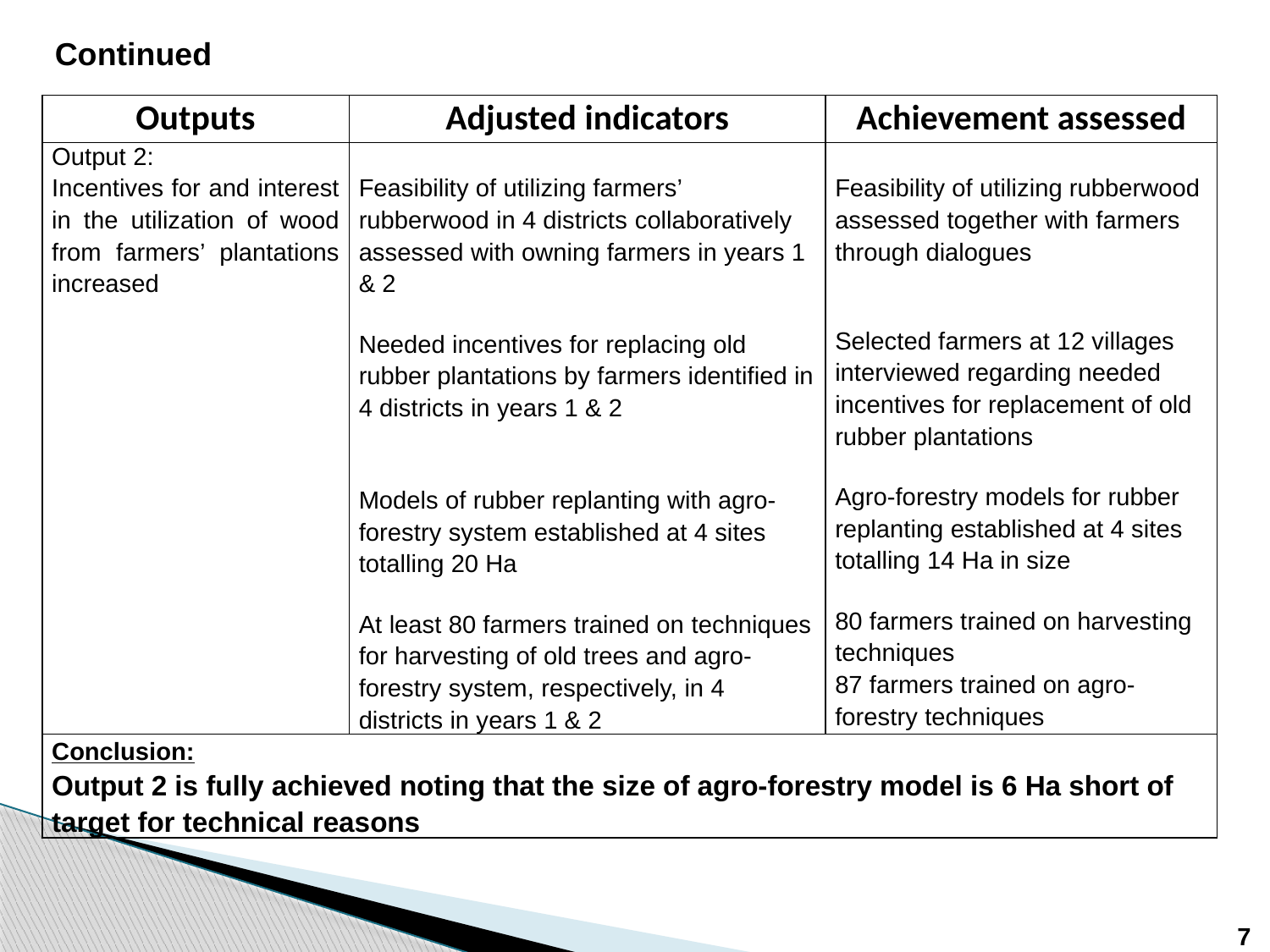

Continued
| Outputs | Adjusted indicators | Achievement assessed |
| --- | --- | --- |
| Output 2: Incentives for and interest in the utilization of wood from farmers’ plantations increased | Feasibility of utilizing farmers’ rubberwood in 4 districts collaboratively assessed with owning farmers in years 1 & 2 Needed incentives for replacing old rubber plantations by farmers identified in 4 districts in years 1 & 2 Models of rubber replanting with agro-forestry system established at 4 sites totalling 20 Ha At least 80 farmers trained on techniques for harvesting of old trees and agro-forestry system, respectively, in 4 districts in years 1 & 2 | Feasibility of utilizing rubberwood assessed together with farmers through dialogues Selected farmers at 12 villages interviewed regarding needed incentives for replacement of old rubber plantations Agro-forestry models for rubber replanting established at 4 sites totalling 14 Ha in size 80 farmers trained on harvesting techniques 87 farmers trained on agro-forestry techniques |
| Conclusion: Output 2 is fully achieved noting that the size of agro-forestry model is 6 Ha short of target for technical reasons |  |  |
7